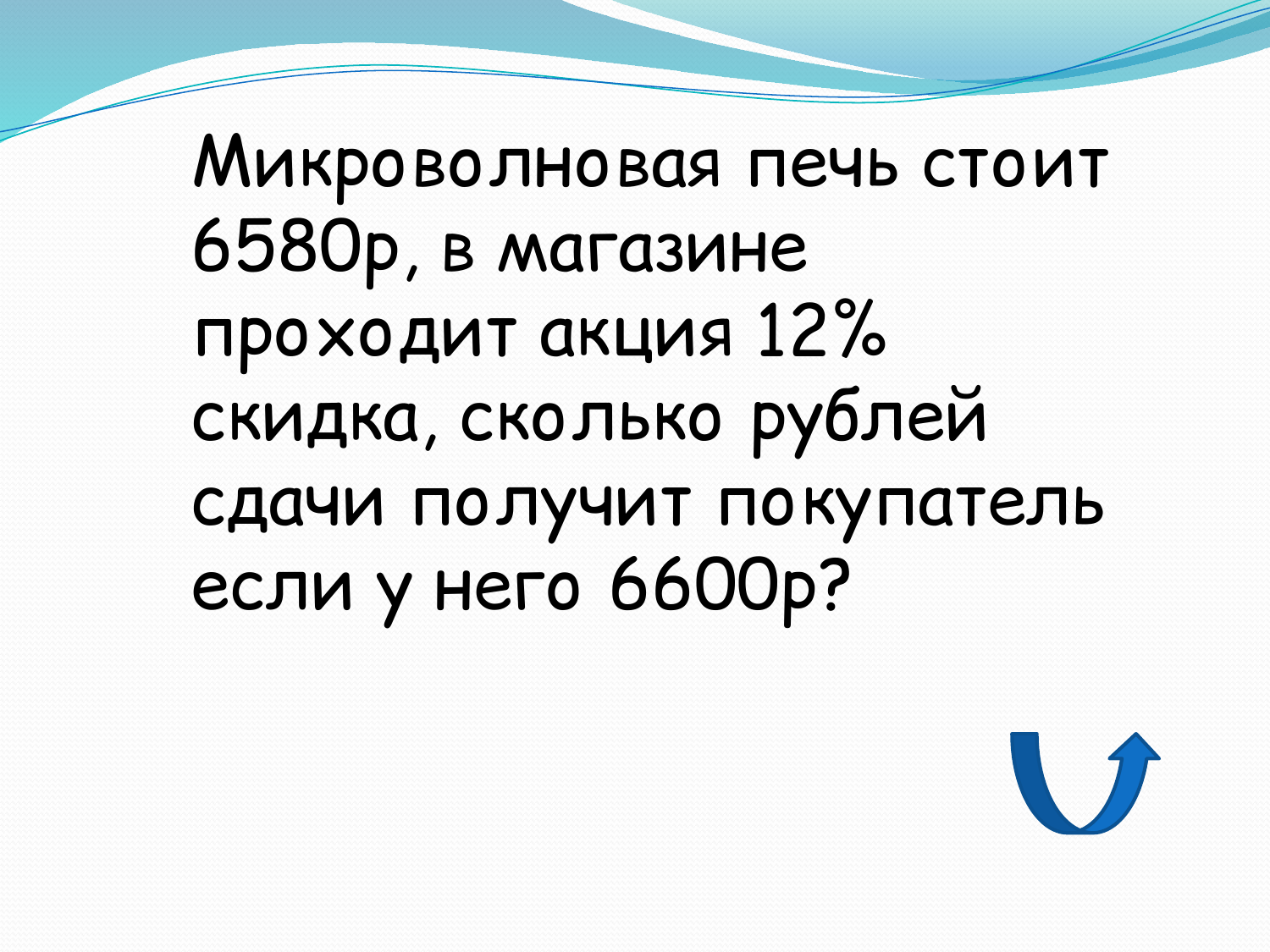

Микроволновая печь стоит 6580р, в магазине проходит акция 12% скидка, сколько рублей сдачи получит покупатель если у него 6600р?